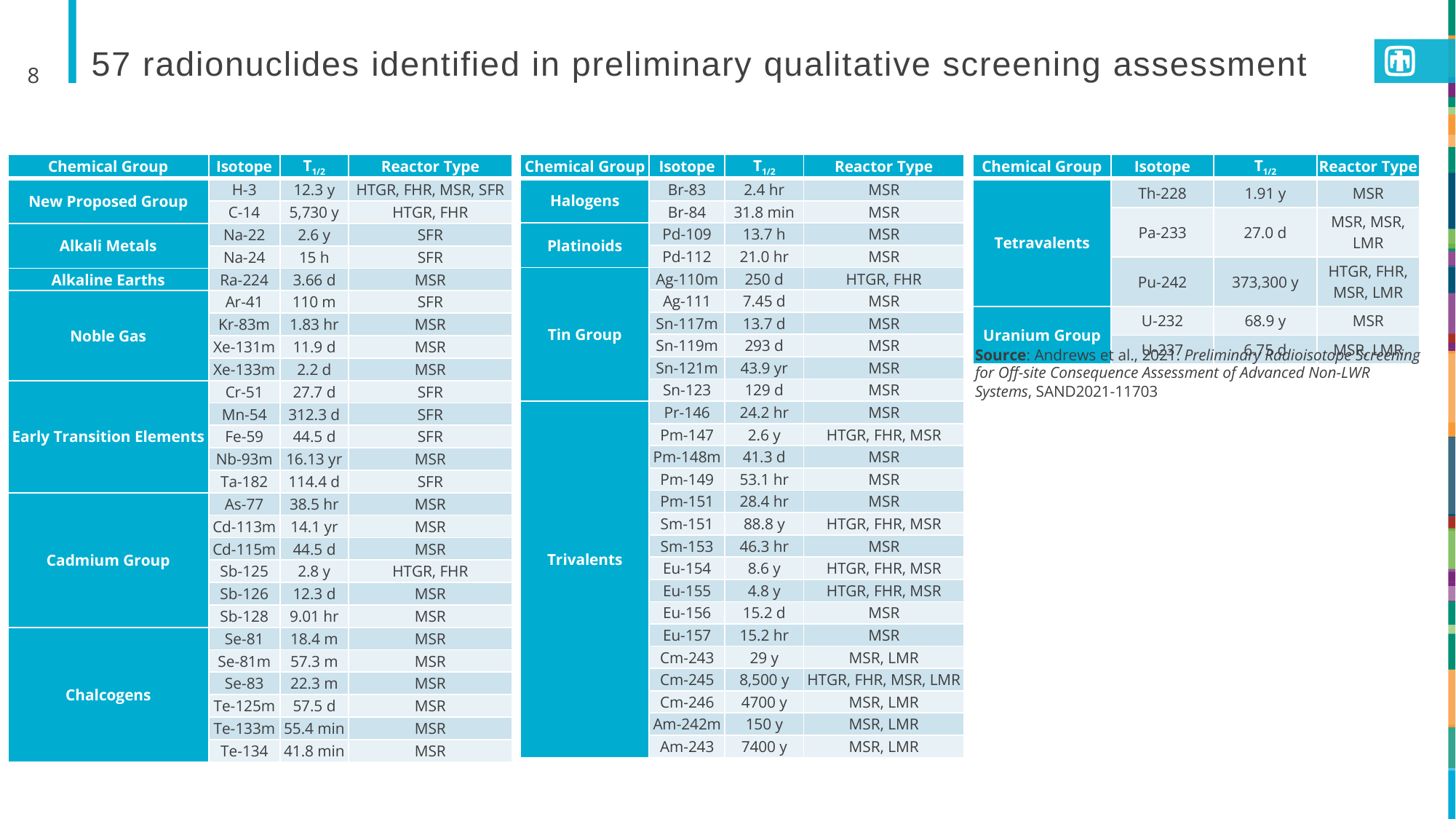

8
# 57 radionuclides identified in preliminary qualitative screening assessment
| Chemical Group | Isotope | T1/2 | Reactor Type |
| --- | --- | --- | --- |
| New Proposed Group | H-3 | 12.3 y | HTGR, FHR, MSR, SFR |
|  | C-14 | 5,730 y | HTGR, FHR |
| Alkali Metals | Na-22 | 2.6 y | SFR |
|  | Na-24 | 15 h | SFR |
| Alkaline Earths | Ra-224 | 3.66 d | MSR |
| Noble Gas | Ar-41 | 110 m | SFR |
|  | Kr-83m | 1.83 hr | MSR |
|  | Xe-131m | 11.9 d | MSR |
|  | Xe-133m | 2.2 d | MSR |
| Early Transition Elements | Cr-51 | 27.7 d | SFR |
|  | Mn-54 | 312.3 d | SFR |
|  | Fe-59 | 44.5 d | SFR |
|  | Nb-93m | 16.13 yr | MSR |
|  | Ta-182 | 114.4 d | SFR |
| Cadmium Group | As-77 | 38.5 hr | MSR |
|  | Cd-113m | 14.1 yr | MSR |
|  | Cd-115m | 44.5 d | MSR |
|  | Sb-125 | 2.8 y | HTGR, FHR |
|  | Sb-126 | 12.3 d | MSR |
|  | Sb-128 | 9.01 hr | MSR |
| Chalcogens | Se-81 | 18.4 m | MSR |
|  | Se-81m | 57.3 m | MSR |
|  | Se-83 | 22.3 m | MSR |
|  | Te-125m | 57.5 d | MSR |
|  | Te-133m | 55.4 min | MSR |
|  | Te-134 | 41.8 min | MSR |
| Chemical Group | Isotope | T1/2 | Reactor Type |
| --- | --- | --- | --- |
| Halogens | Br-83 | 2.4 hr | MSR |
|  | Br-84 | 31.8 min | MSR |
| Platinoids | Pd-109 | 13.7 h | MSR |
|  | Pd-112 | 21.0 hr | MSR |
| Tin Group | Ag-110m | 250 d | HTGR, FHR |
|  | Ag-111 | 7.45 d | MSR |
|  | Sn-117m | 13.7 d | MSR |
|  | Sn-119m | 293 d | MSR |
|  | Sn-121m | 43.9 yr | MSR |
|  | Sn-123 | 129 d | MSR |
| Trivalents | Pr-146 | 24.2 hr | MSR |
|  | Pm-147 | 2.6 y | HTGR, FHR, MSR |
|  | Pm-148m | 41.3 d | MSR |
|  | Pm-149 | 53.1 hr | MSR |
| Trivalents | Pm-151 | 28.4 hr | MSR |
|  | Sm-151 | 88.8 y | HTGR, FHR, MSR |
|  | Sm-153 | 46.3 hr | MSR |
|  | Eu-154 | 8.6 y | HTGR, FHR, MSR |
|  | Eu-155 | 4.8 y | HTGR, FHR, MSR |
|  | Eu-156 | 15.2 d | MSR |
|  | Eu-157 | 15.2 hr | MSR |
|  | Cm-243 | 29 y | MSR, LMR |
|  | Cm-245 | 8,500 y | HTGR, FHR, MSR, LMR |
| Trivalents | Cm-246 | 4700 y | MSR, LMR |
|  | Am-242m | 150 y | MSR, LMR |
|  | Am-243 | 7400 y | MSR, LMR |
| Chemical Group | Isotope | T1/2 | Reactor Type |
| --- | --- | --- | --- |
| Tetravalents | Th-228 | 1.91 y | MSR |
|  | Pa-233 | 27.0 d | MSR, MSR, LMR |
|  | Pu-242 | 373,300 y | HTGR, FHR, MSR, LMR |
| Uranium Group | U-232 | 68.9 y | MSR |
|  | U-237 | 6.75 d | MSR, LMR |
Source: Andrews et al., 2021. Preliminary Radioisotope Screening for Off-site Consequence Assessment of Advanced Non-LWR Systems, SAND2021-11703